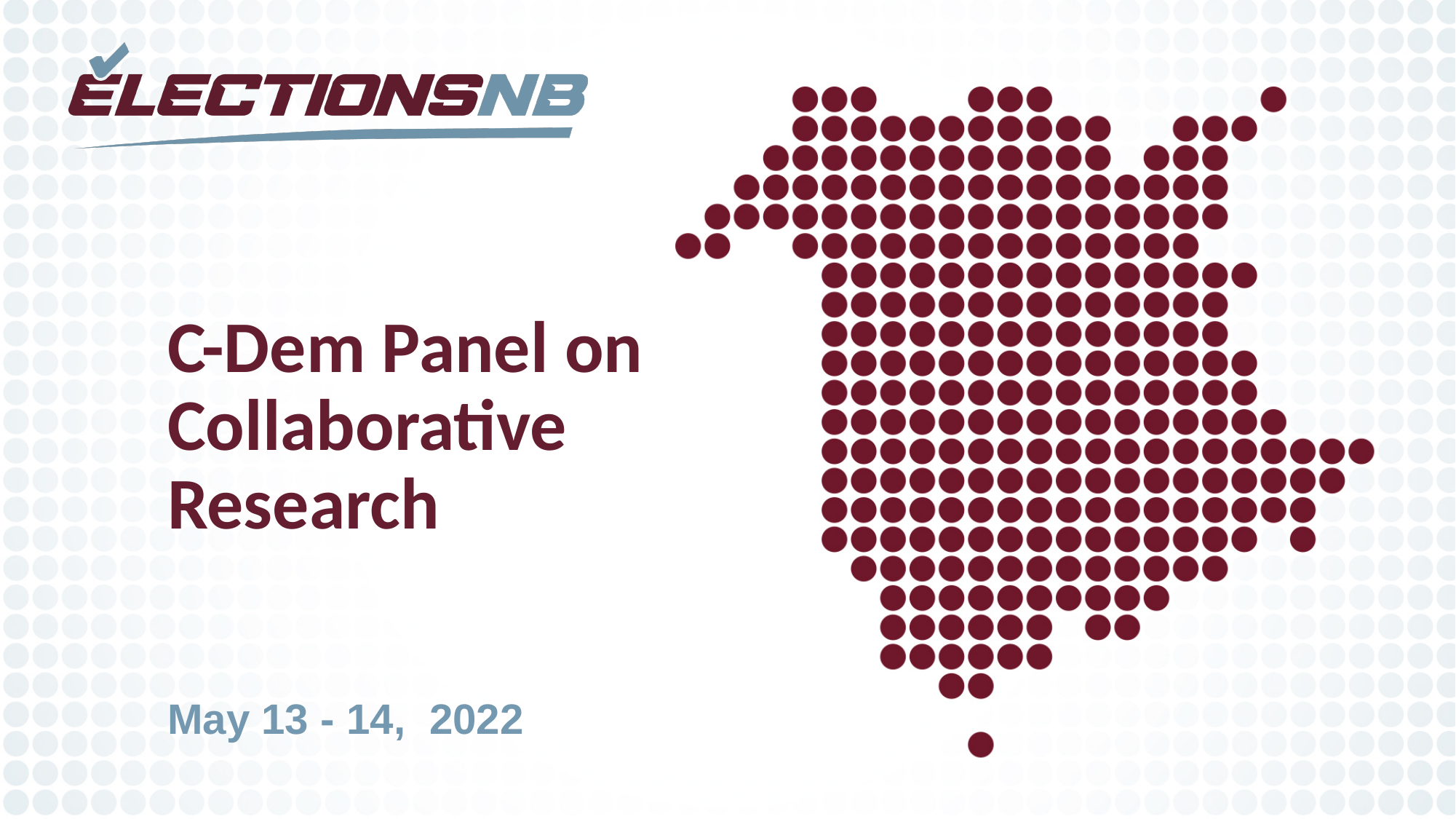

# C-Dem Panel on Collaborative Research
May 13 - 14,  2022